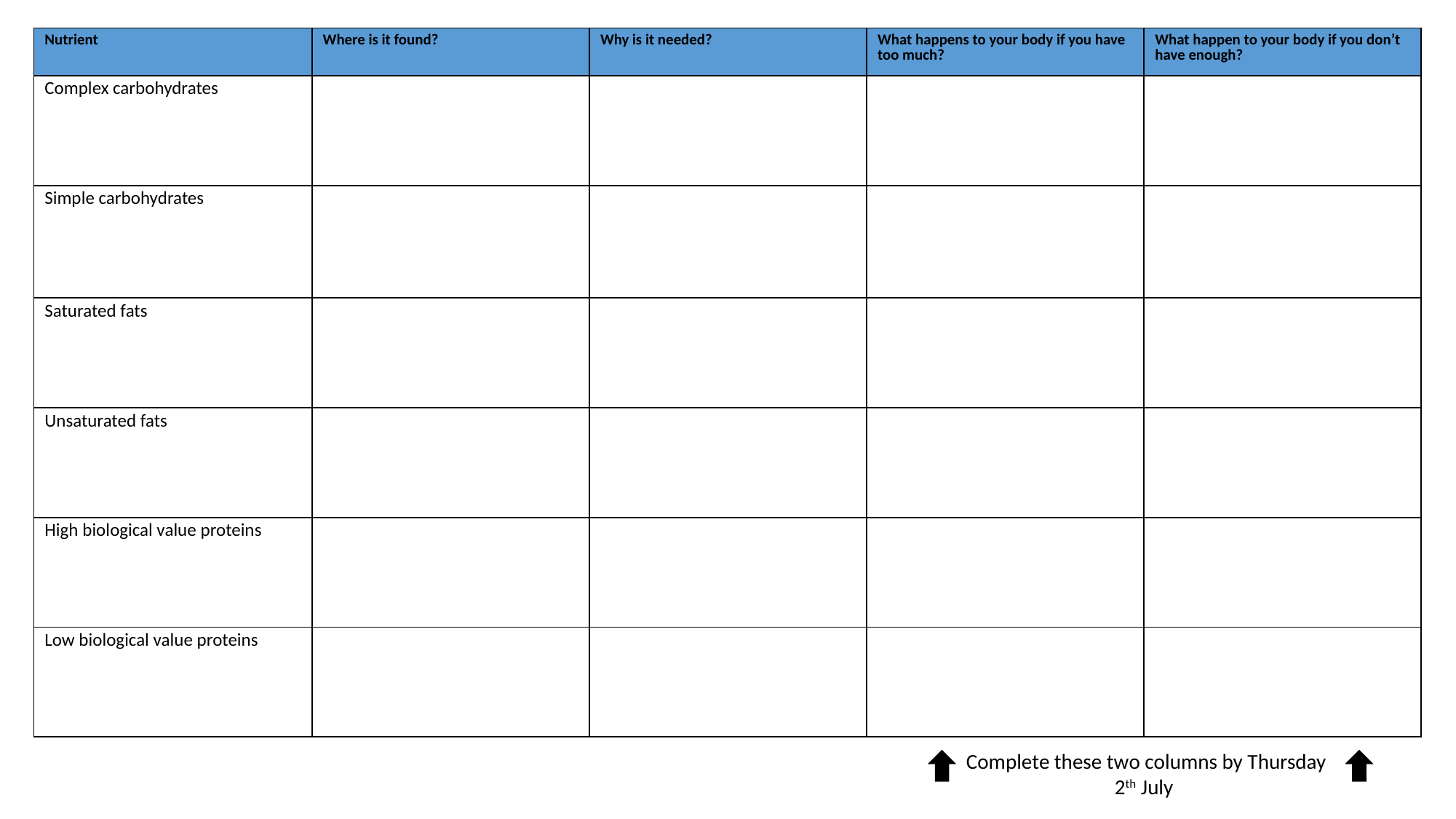

| Nutrient | Where is it found? | Why is it needed? | What happens to your body if you have too much? | What happen to your body if you don’t have enough? |
| --- | --- | --- | --- | --- |
| Complex carbohydrates |  |  |  |  |
| Simple carbohydrates |  |  |  |  |
| Saturated fats |  |  |  |  |
| Unsaturated fats |  |  |  |  |
| High biological value proteins |  |  |  |  |
| Low biological value proteins |  |  |  |  |
Complete these two columns by Thursday 2th July